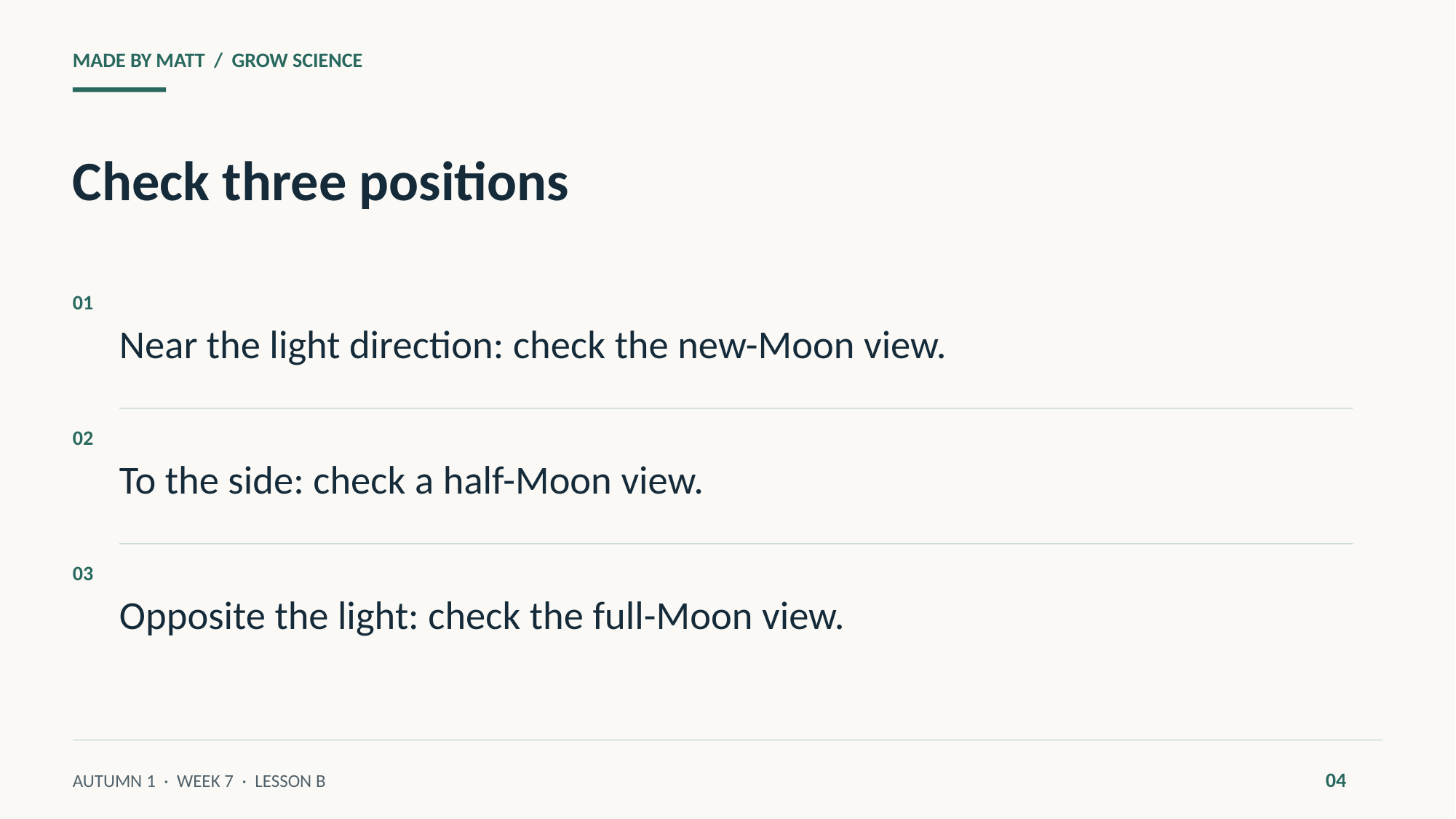

MADE BY MATT  /  GROW SCIENCE

Check three positions
Near the light direction: check the new-Moon view.
01

To the side: check a half-Moon view.
02

Opposite the light: check the full-Moon view.
03

04
AUTUMN 1  ·  WEEK 7  ·  LESSON B